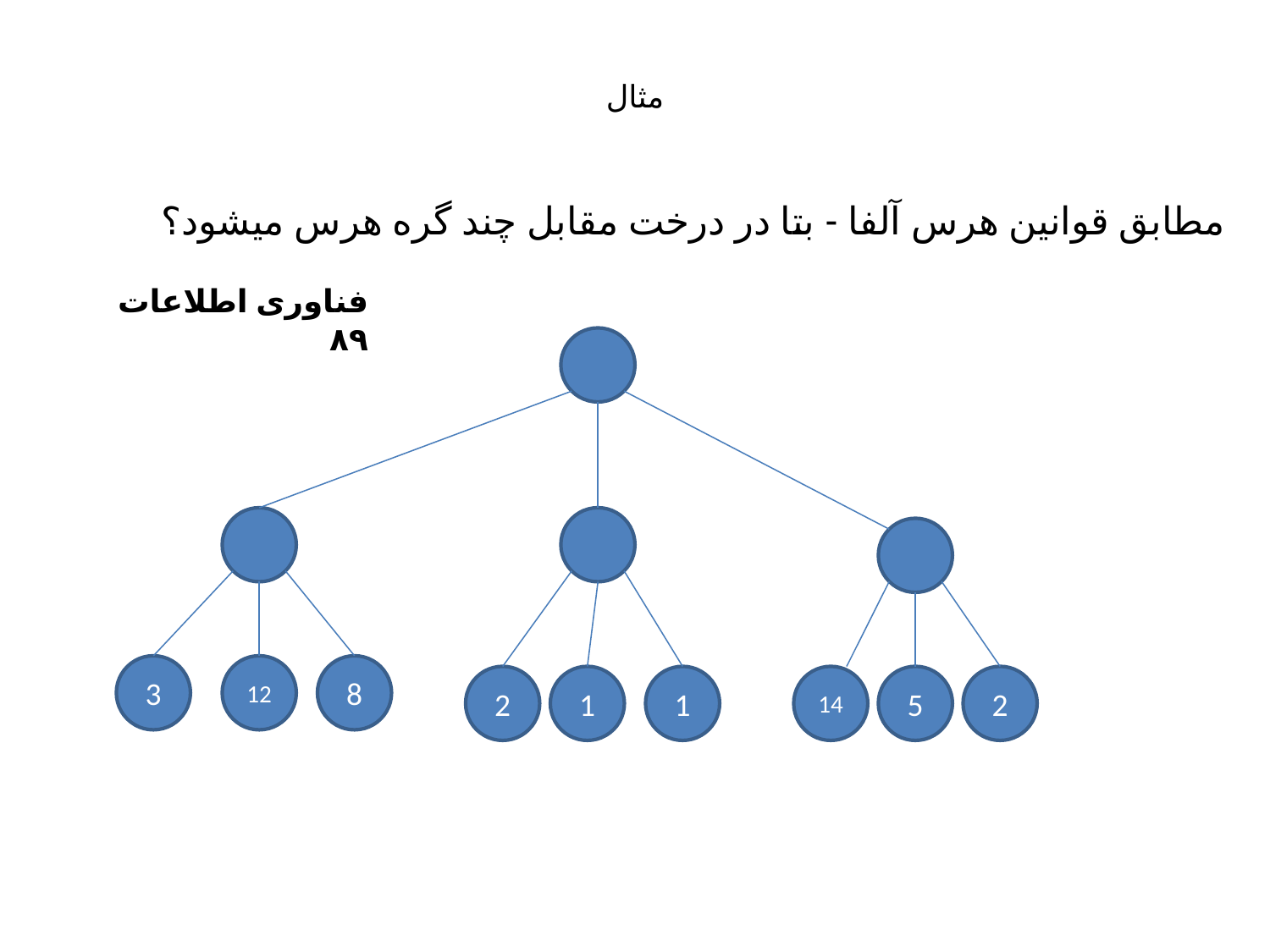

# مثال
مطابق قوانین هرس آلفا - بتا در درخت مقابل چند گره هرس میشود؟

فناوری اطلاعات ۸۹

3
12
8
2
1
1
14
5
2